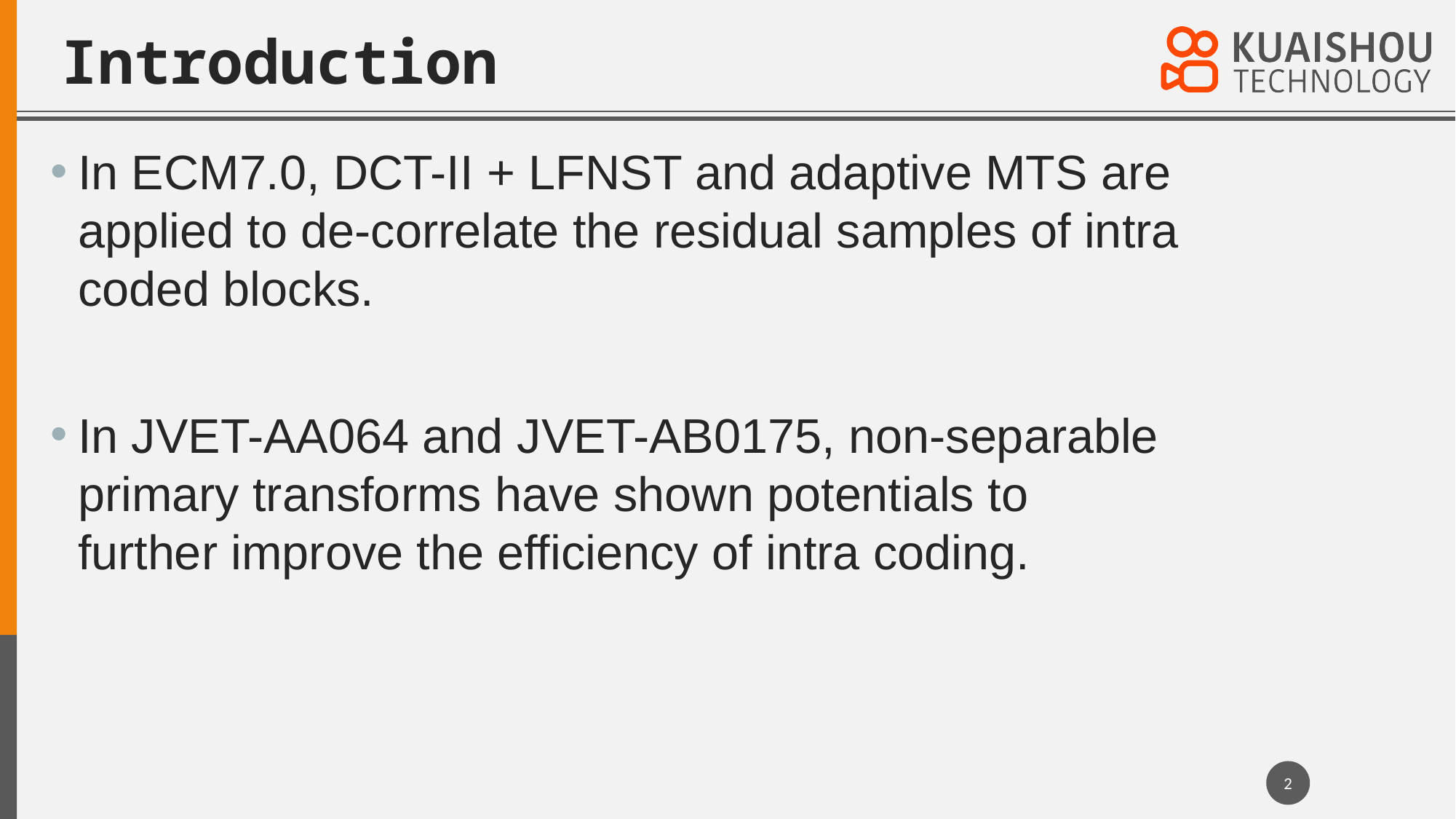

# Introduction
In ECM7.0, DCT-II + LFNST and adaptive MTS are applied to de-correlate the residual samples of intra coded blocks.

In JVET-AA064 and JVET-AB0175, non-separable primary transforms have shown potentials to further improve the efficiency of intra coding.

2